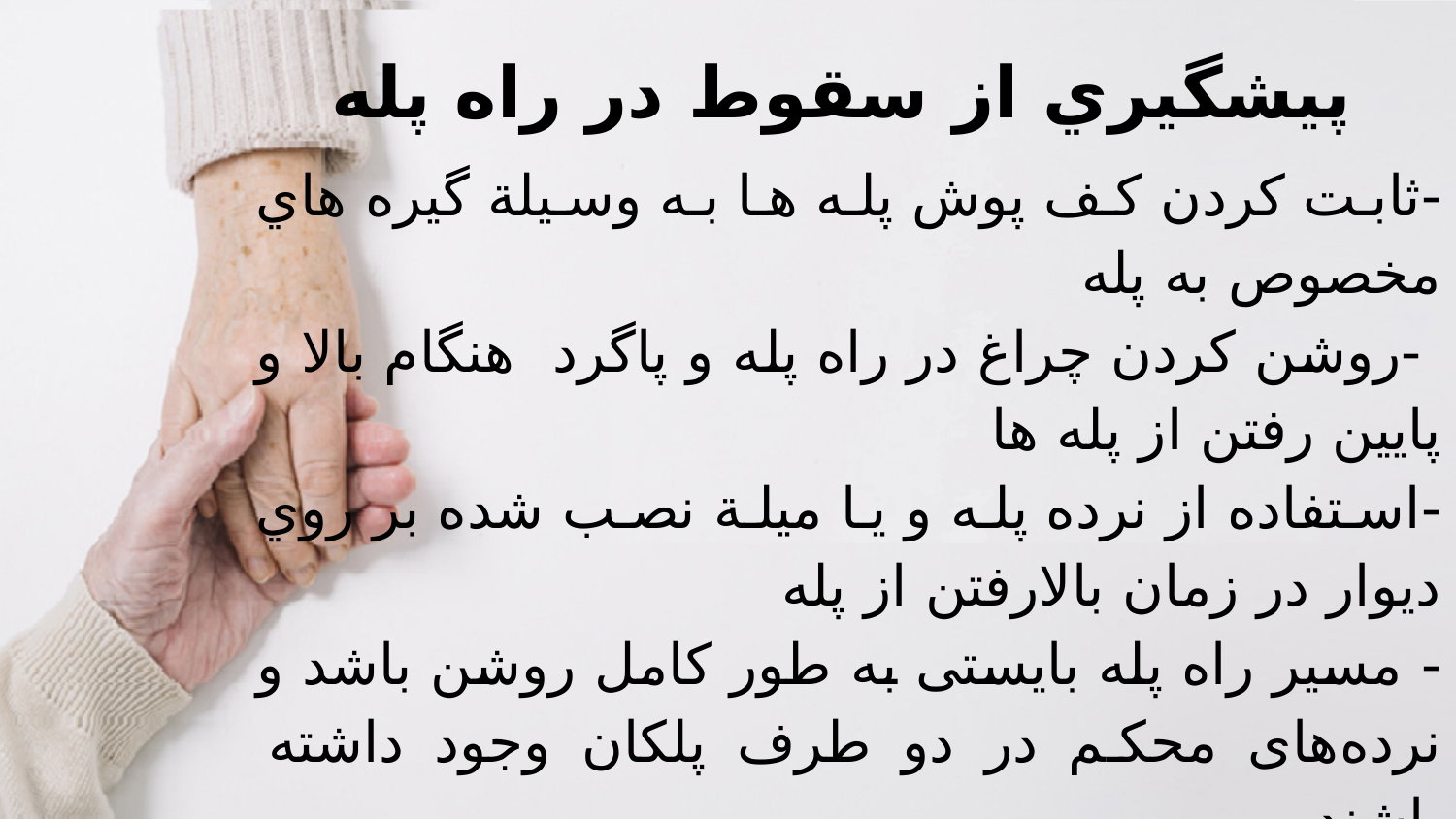

پيشگيري از سقوط در راه پله

-ثابت كردن كف پوش پله ها به وسيلة گيره هاي مخصوص به پله
 -روشن كردن چراغ در راه پله و پاگرد  هنگام بالا و پايين رفتن از پله ها
-استفاده از نرده پله و يا ميلة نصب شده بر روي ديوار در زمان بالارفتن از پله
- مسیر راه پله بایستی به طور کامل روشن باشد و نرده‌های محکم در دو طرف پلکان وجود داشته باشند
-عاري كردن راه پله ها از هر گونه وسايل اضافي
-چسباندن نوار رنگي يا رنگ كردن لبة پلة اول و پلة آخر